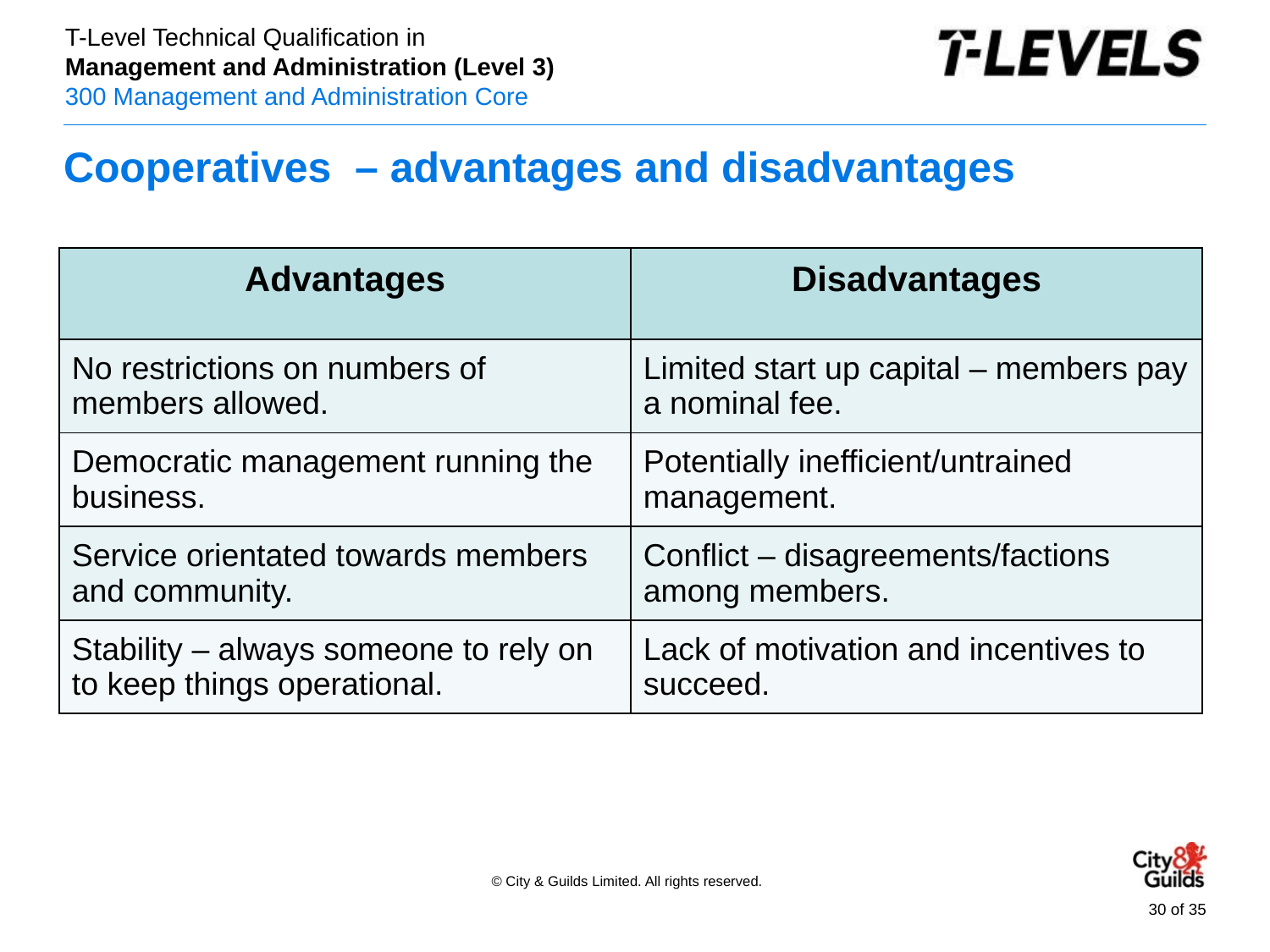

# Cooperatives  – advantages and disadvantages
| Advantages | Disadvantages |
| --- | --- |
| No restrictions on numbers of members allowed. | Limited start up capital – members pay a nominal fee. |
| Democratic management running the business. | Potentially inefficient/untrained management. |
| Service orientated towards members and community. | Conflict – disagreements/factions among members. |
| Stability – always someone to rely on to keep things operational. | Lack of motivation and incentives to succeed. |